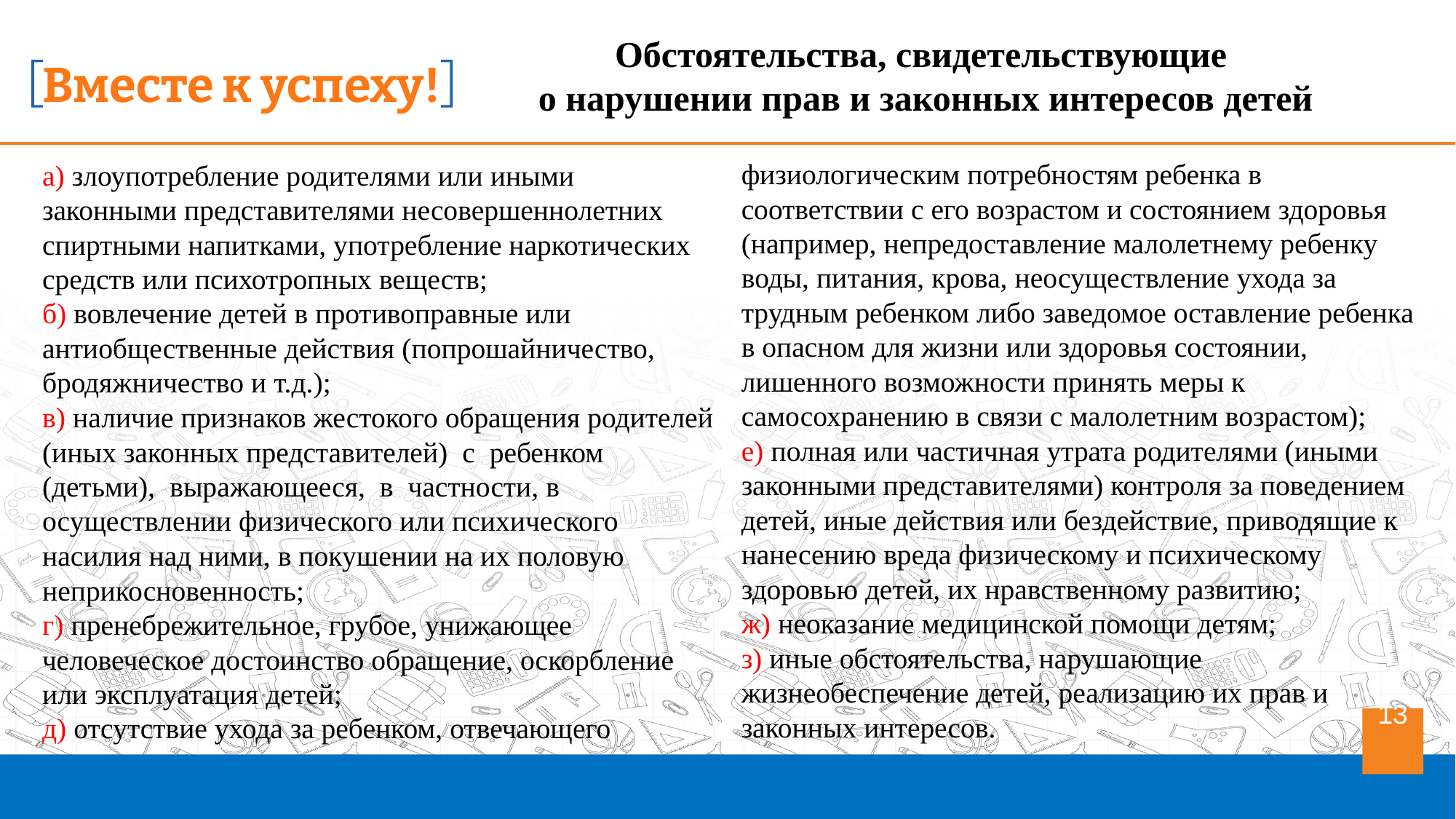

Обстоятельства, свидетельствующие
 о нарушении прав и законных интересов детей
физиологическим потребностям ребенка в
соответствии с его возрастом и состоянием здоровья (например, непредоставление малолетнему ребенку воды, питания, крова, неосуществление ухода за трудным ребенком либо заведомое оставление ребенка в опасном для жизни или здоровья состоянии, лишенного возможности принять меры к самосохранению в связи с малолетним возрастом);
е) полная или частичная утрата родителями (иными законными представителями) контроля за поведением детей, иные действия или бездействие, приводящие к нанесению вреда физическому и психическому здоровью детей, их нравственному развитию;
ж) неоказание медицинской помощи детям;
з) иные обстоятельства, нарушающие жизнеобеспечение детей, реализацию их прав и законных интересов.

а) злоупотребление родителями или иными законными представителями несовершеннолетних спиртными напитками, употребление наркотических средств или психотропных веществ;
б) вовлечение детей в противоправные или антиобщественные действия (попрошайничество, бродяжничество и т.д.);
в) наличие признаков жестокого обращения родителей (иных законных представителей)  с  ребенком  (детьми),  выражающееся,  в  частности, в осуществлении физического или психического насилия над ними, в покушении на их половую неприкосновенность;
г) пренебрежительное, грубое, унижающее человеческое достоинство обращение, оскорбление или эксплуатация детей;
д) отсутствие ухода за ребенком, отвечающего